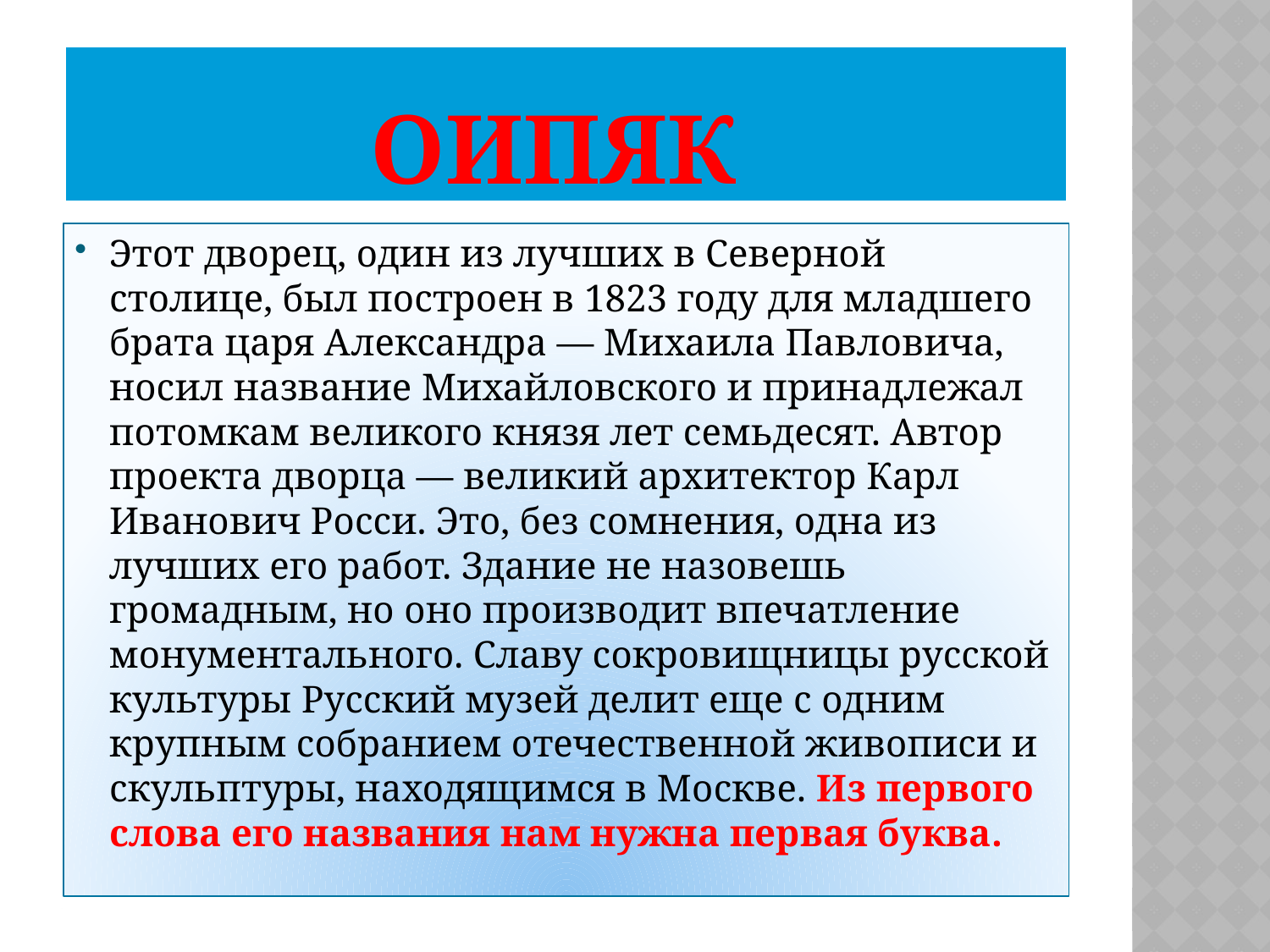

# ОИПЯК
Этот дворец, один из лучших в Северной столице, был построен в 1823 году для младшего брата царя Александра — Михаила Павловича, носил название Михайловского и принадлежал потомкам великого князя лет семьдесят. Автор проекта дворца — великий архитектор Карл Иванович Росси. Это, без сомнения, одна из лучших его работ. Здание не назовешь громадным, но оно производит впечатление монументального. Славу сокровищницы русской культуры Русский музей делит еще с одним крупным собранием отечественной живописи и скульптуры, находящимся в Москве. Из первого слова его названия нам нужна первая буква.